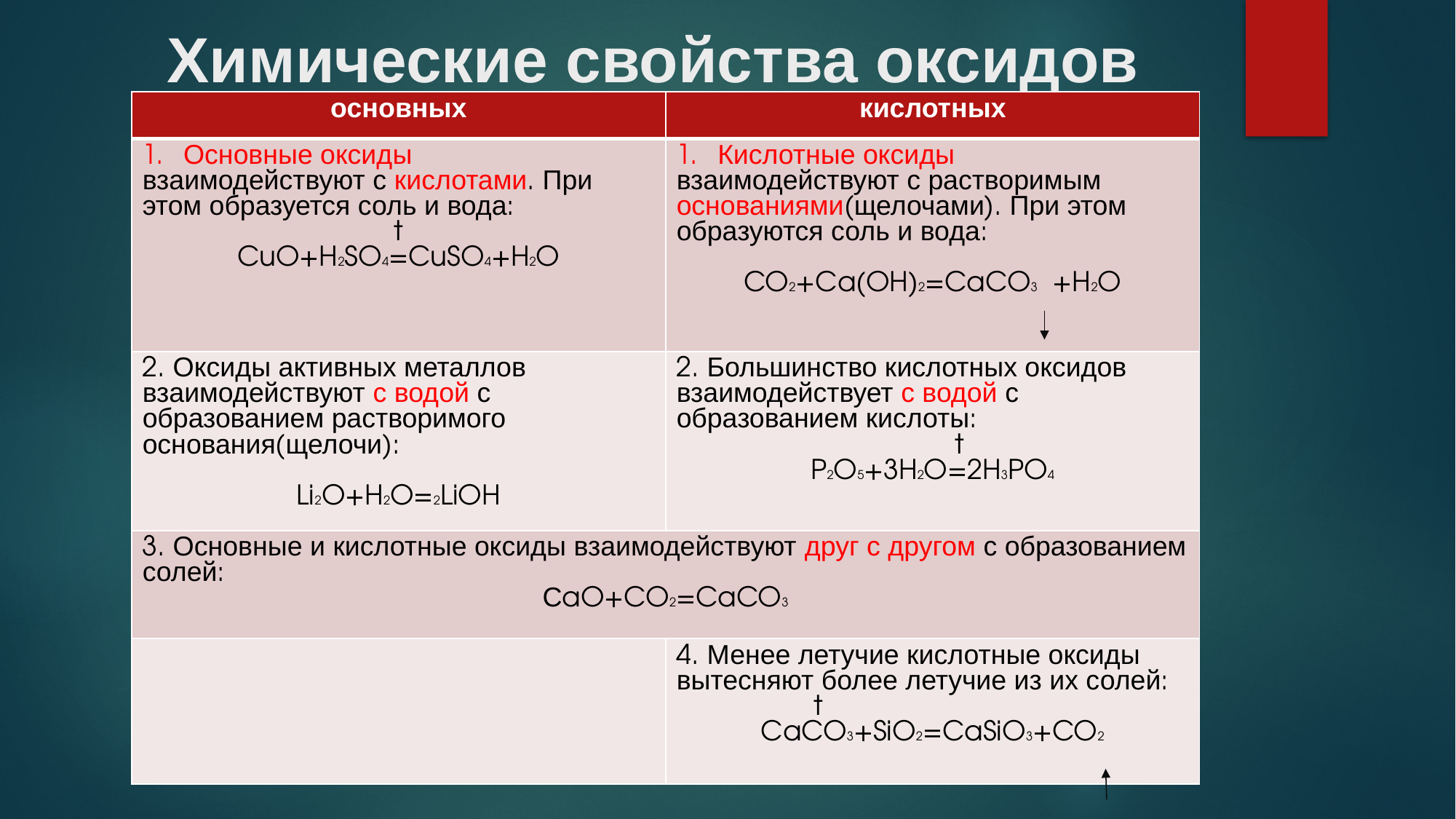

# Химические свойства оксидов
| основных | кислотных |
| --- | --- |
| Основные оксиды взаимодействуют с кислотами. При этом образуется соль и вода: t CuO+H2SO4=CuSO4+H2O | Кислотные оксиды взаимодействуют с растворимым основаниями(щелочами). При этом образуются соль и вода: CO2+Ca(OH)2=CaCO3 +H2O |
| 2. Оксиды активных металлов взаимодействуют с водой с образованием растворимого основания(щелочи): Li2O+H2O=2LiOH | 2. Большинство кислотных оксидов взаимодействует с водой с образованием кислоты: t P2O5+3H2O=2H3PO4 |
| 3. Основные и кислотные оксиды взаимодействуют друг с другом с образованием солей: СaO+CO2=CaCO3 |  |
|  | 4. Менее летучие кислотные оксиды вытесняют более летучие из их солей: t CaCO3+SiO2=CaSiO3+CO2 |